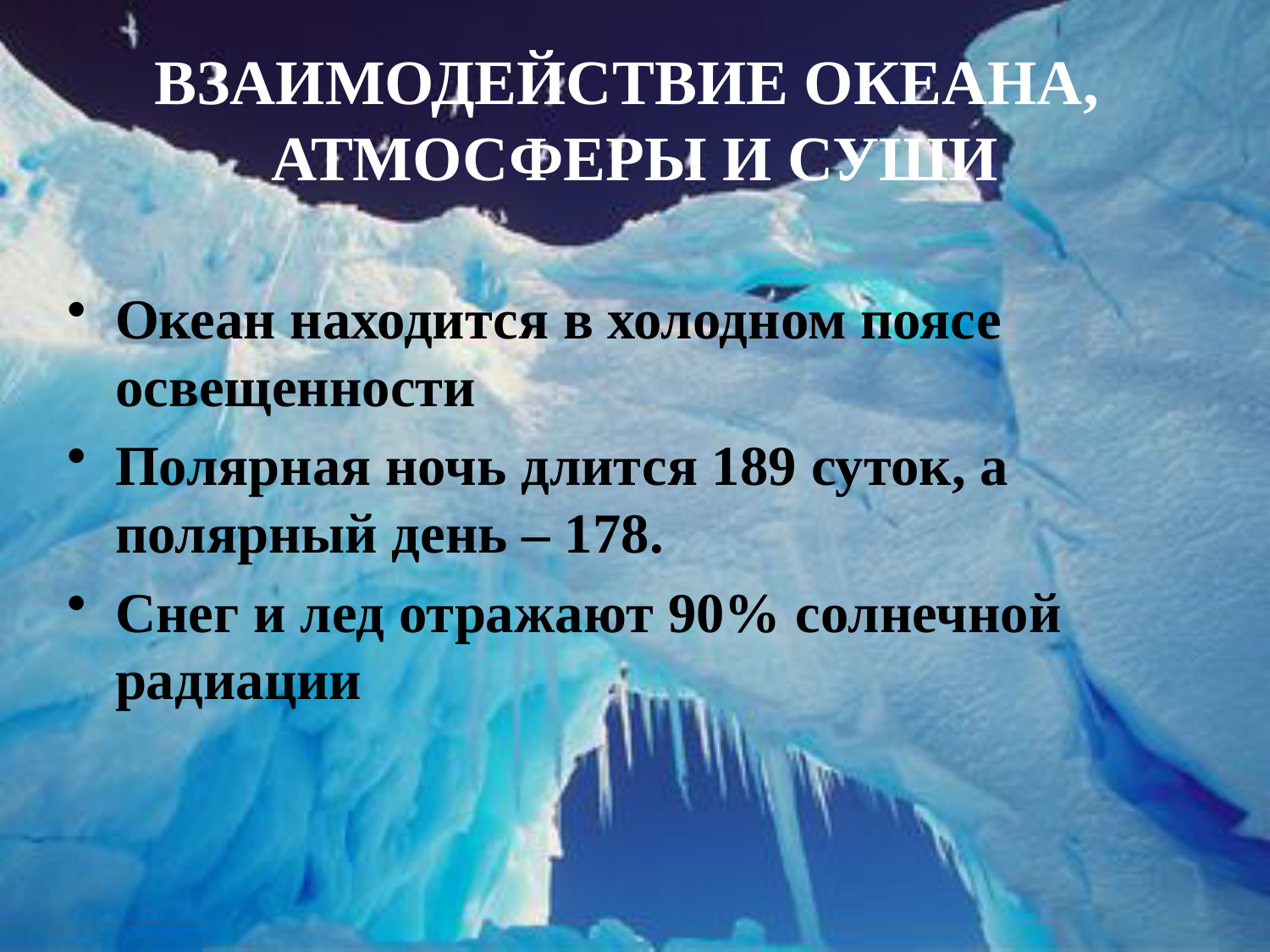

# ВЗАИМОДЕЙСТВИЕ ОКЕАНА, АТМОСФЕРЫ И СУШИ
Океан находится в холодном поясе освещенности
Полярная ночь длится 189 суток, а полярный день – 178.
Снег и лед отражают 90% солнечной радиации